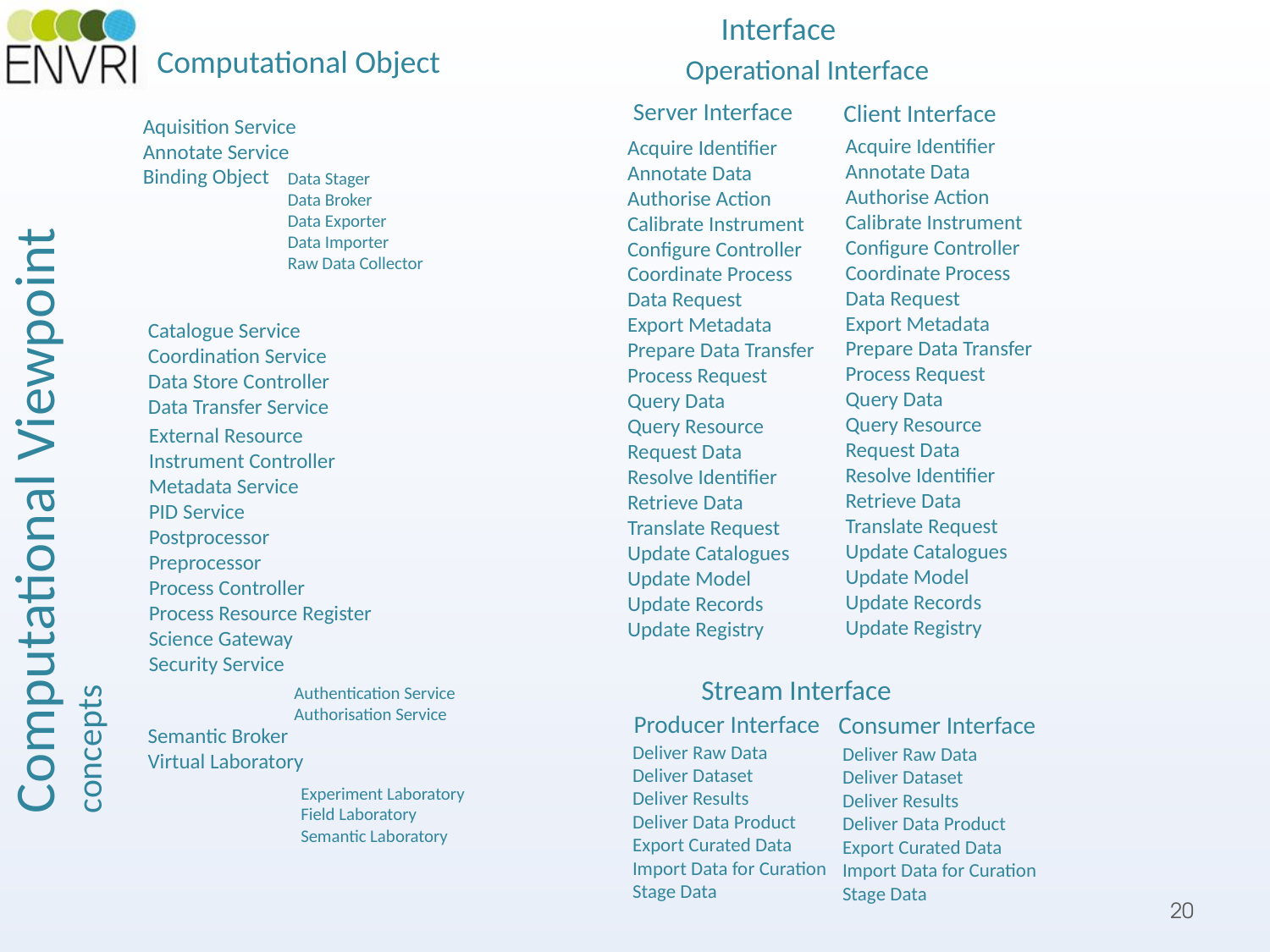

Interface
Computational Object
Operational Interface
Server Interface
Client Interface
Aquisition Service
Annotate Service
Binding Object
   Data Stager
   Data Broker
   Data Exporter
   Data Importer
   Raw Data Collector

Catalogue Service
Coordination Service
Data Store Controller
Data Transfer Service
External Resource
Instrument Controller
Metadata Service
PID Service
Postprocessor
Preprocessor
Process Controller
Process Resource Register
Science Gateway
Security Service
Authentication Service
Authorisation Service
Semantic Broker
Virtual Laboratory
Experiment Laboratory
Field Laboratory
Semantic Laboratory
Acquire Identifier
Annotate Data
Authorise Action
Calibrate Instrument
Configure Controller
Coordinate Process
Data Request
Export Metadata
Prepare Data Transfer
Process Request
Query Data
Query Resource
Request Data
Resolve Identifier
Retrieve Data
Translate Request
Update Catalogues
Update Model
Update Records
Update Registry
Acquire Identifier
Annotate Data
Authorise Action
Calibrate Instrument
Configure Controller
Coordinate Process
Data Request
Export Metadata
Prepare Data Transfer
Process Request
Query Data
Query Resource
Request Data
Resolve Identifier
Retrieve Data
Translate Request
Update Catalogues
Update Model
Update Records
Update Registry

Computational Viewpoint
concepts
Stream Interface
Producer Interface
Consumer Interface
Deliver Raw Data
Deliver Dataset
Deliver Results
Deliver Data Product
Export Curated Data
Import Data for Curation
Stage Data
Deliver Raw Data
Deliver Dataset
Deliver Results
Deliver Data Product
Export Curated Data
Import Data for Curation
Stage Data
20